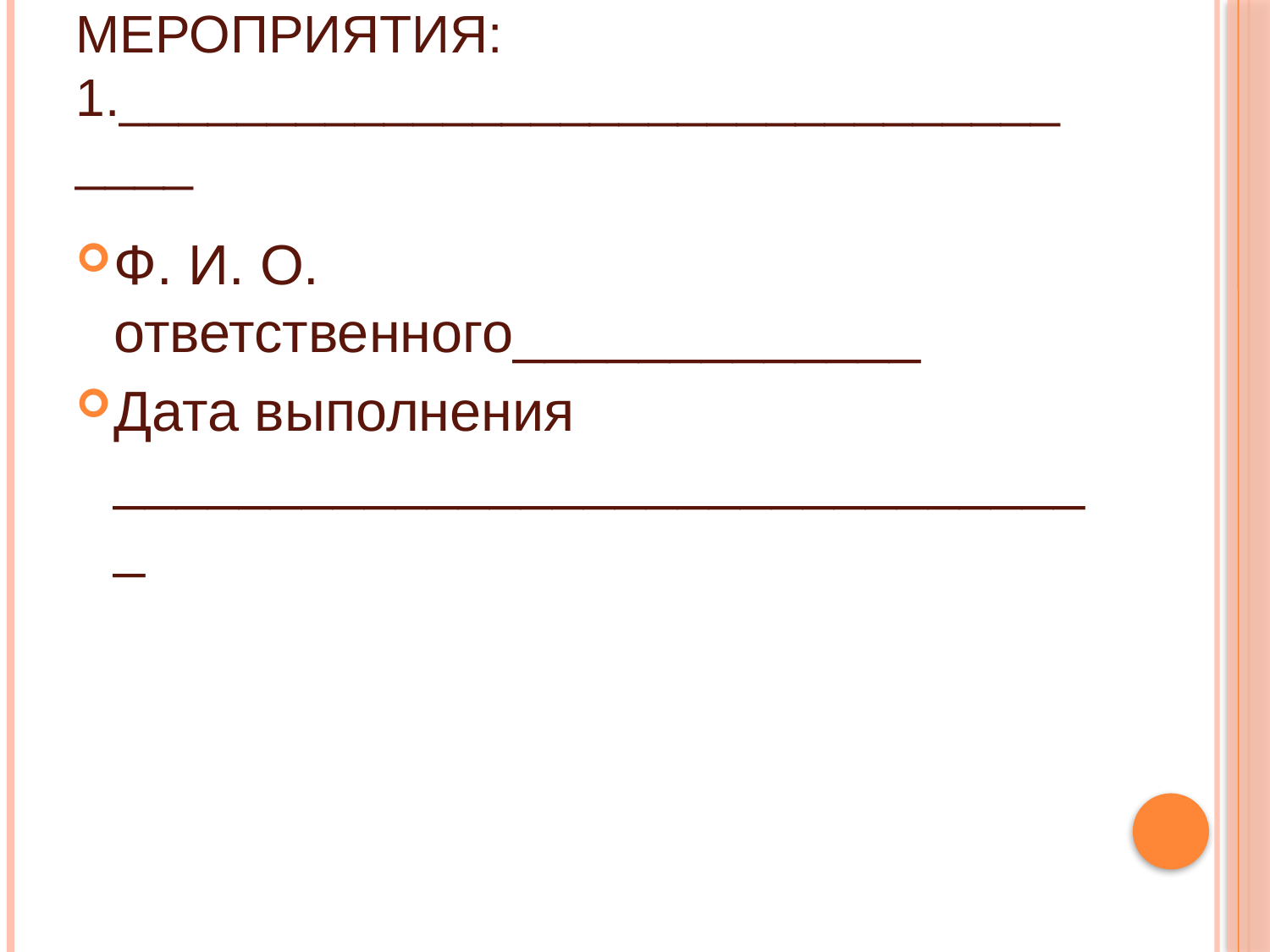

# МЕРОПРИЯТИЯ: 1.____________________________________
Ф. И. О. ответственного_____________
Дата выполнения ________________________________